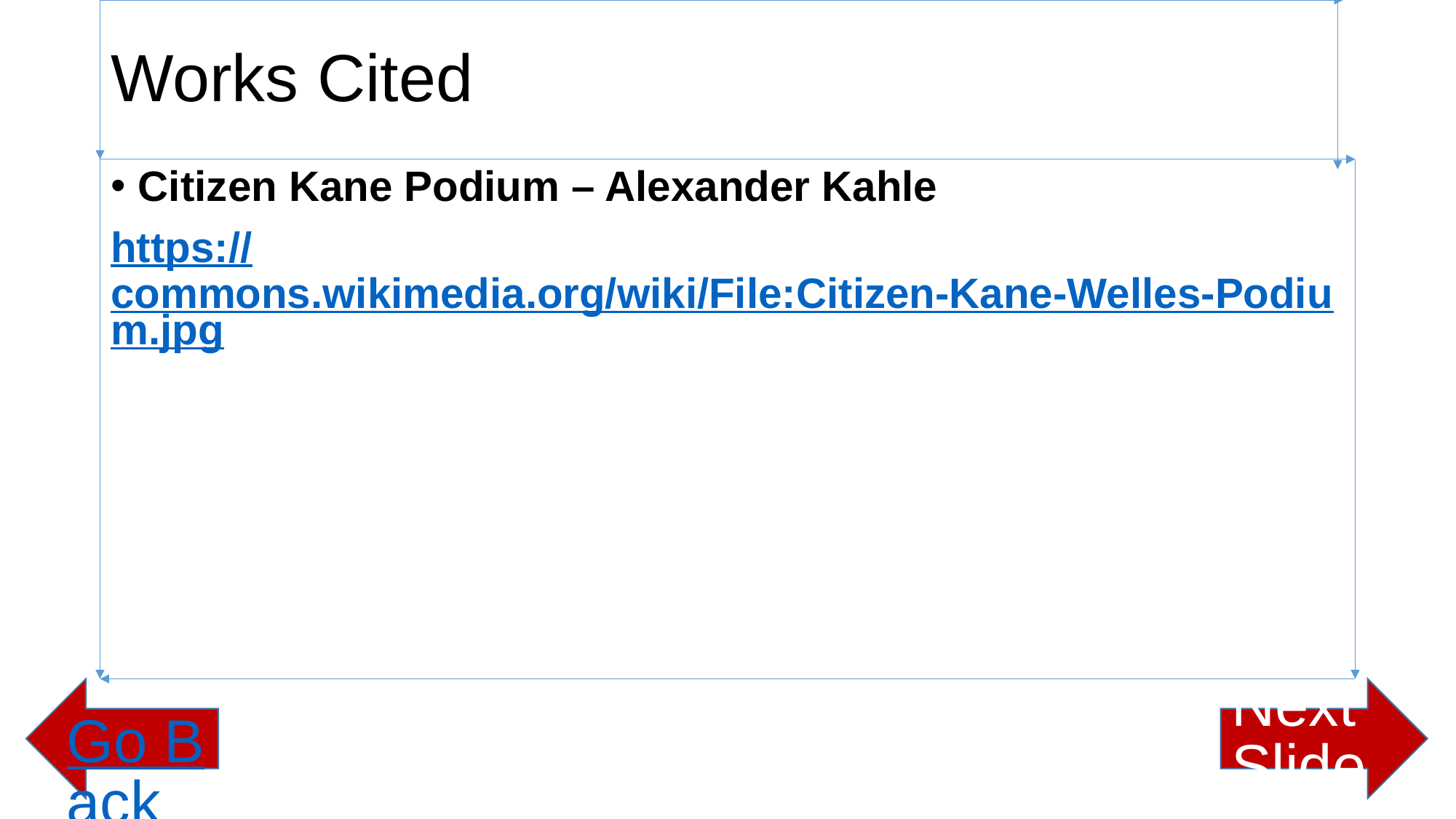

# Works Cited
Citizen Kane Podium – Alexander Kahle
https://commons.wikimedia.org/wiki/File:Citizen-Kane-Welles-Podium.jpg

Go Back
Next Slide